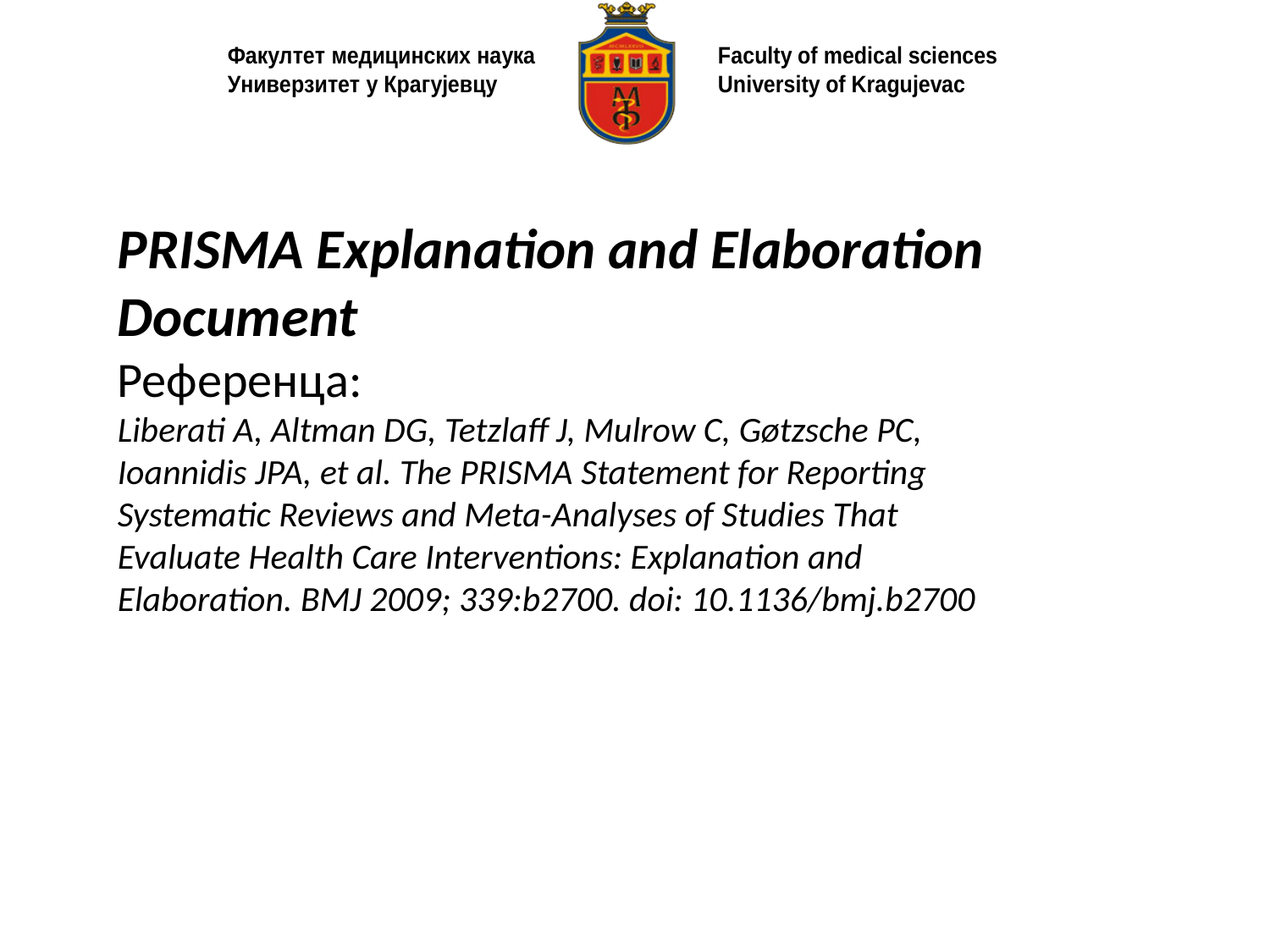

PRISMA Explanation and Elaboration  Document
Референца:
Liberati A, Altman DG, Tetzlaff J, Mulrow C, Gøtzsche PC, Ioannidis JPA, et al. The PRISMA Statement for Reporting Systematic Reviews and Meta-Analyses of Studies That Evaluate Health Care Interventions: Explanation and Elaboration. BMJ 2009; 339:b2700. doi: 10.1136/bmj.b2700